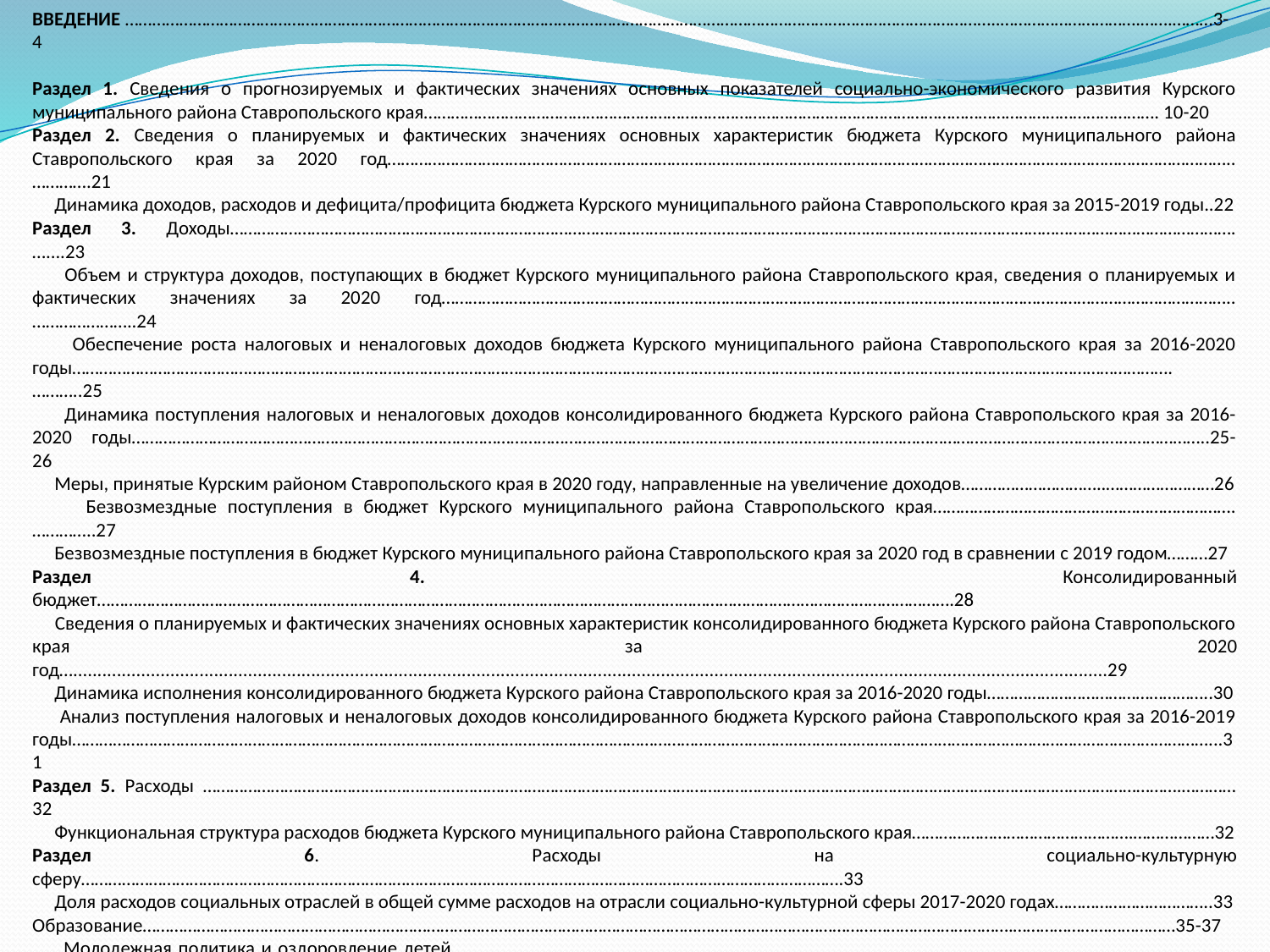

ВВЕДЕНИЕ …………………………………………………………………………………………………………………………………………………………………………..………………………….…….………3-4

Раздел 1. Сведения о прогнозируемых и фактических значениях основных показателей социально-экономического развития Курского муниципального района Ставропольского края………………………………………………………………………………………………………………………………………………. 10-20
Раздел 2. Сведения о планируемых и фактических значениях основных характеристик бюджета Курского муниципального района Ставропольского края за 2020 год……………………………………………………………………………………………………………………………………………………………………..………….21
     Динамика доходов, расходов и дефицита/профицита бюджета Курского муниципального района Ставропольского края за 2015-2019 годы..22
Раздел 3. Доходы…………………………………………………………………………………………………………………………………………………………………………………………………….…....23
     Объем и структура доходов, поступающих в бюджет Курского муниципального района Ставропольского края, сведения о планируемых и фактических значениях за 2020 год…………………………………………………………………………………………………………………………………………………………..…………………..24
     Обеспечение роста налоговых и неналоговых доходов бюджета Курского муниципального района Ставропольского края за 2016-2020 годы……………………………………………………………………………………………………………………………………………………………………………………………………………………….………..25
     Динамика поступления налоговых и неналоговых доходов консолидированного бюджета Курского района Ставропольского края за 2016-2020 годы…………………………………………………………………………………………………………………………………………………………………………………………………………………..25-26
     Меры, принятые Курским районом Ставропольского края в 2020 году, направленные на увеличение доходов…………………………..……………………26
     Безвозмездные поступления в бюджет Курского муниципального района Ставропольского края………………………………………………………….…………..27
     Безвозмездные поступления в бюджет Курского муниципального района Ставропольского края за 2020 год в сравнении с 2019 годом………27
Раздел 4.  Консолидированный бюджет……………………………………………………………………………………………………………………………………………………………………….28
     Сведения о планируемых и фактических значениях основных характеристик консолидированного бюджета Курского района Ставропольского края за 2020 год….....................................................................................................................................................................................................................29
     Динамика исполнения консолидированного бюджета Курского района Ставропольского края за 2016-2020 годы…………………………………………..30
     Анализ поступления налоговых и неналоговых доходов консолидированного бюджета Курского района Ставропольского края за 2016-2019 годы………………………………………………………………………………………………………………………………………………………………………………………………………………………………...31
Раздел 5. Расходы ……………………………………………………………………………………………………………………………………………………………………………………………….…………32
     Функциональная структура расходов бюджета Курского муниципального района Ставропольского края………………………………………….………………32
Раздел 6. Расходы на социально-культурную сферу…………………………………………………………………………………………………………………………………………………….33
     Доля расходов социальных отраслей в общей сумме расходов на отрасли социально-культурной сферы 2017-2020 годах……………………………..33
Образование………………………………………………………………………………………………………………………………………………………………………….………………………………35-37
     Молодежная политика и оздоровление детей…………………………………………………………………………………………………………………………………………………………39
     Социальная политика…………………………………………………………………………………………………………………..……………………………………………………………………..…….40
     Культура и кинематография………………………………………………………………………………………………………………………………………………………………………….…………..41
     Физическая культура и спорт………………………………………………………………………………………………………………………………………………………………..…………………..42
Раздел 7. Муниципальные программы…………………………………………………………………………………………………………………………………………………………….…………..43
     Исполнение бюджета Курского муниципального района Ставропольского края за 2020 год в разрезе муниципальных программ…….………43-44
Раздел 8. Муниципальные образования…………………………………………………………………………………………………………………………………..………………………………….45
     Основные параметры исполнения бюджетов муниципальных образований Курского района Ставропольского края в 2020 году в сравнении с 2019 годом…………………………………………………………………………………………………………………………………………………………………………………………………………………49-51